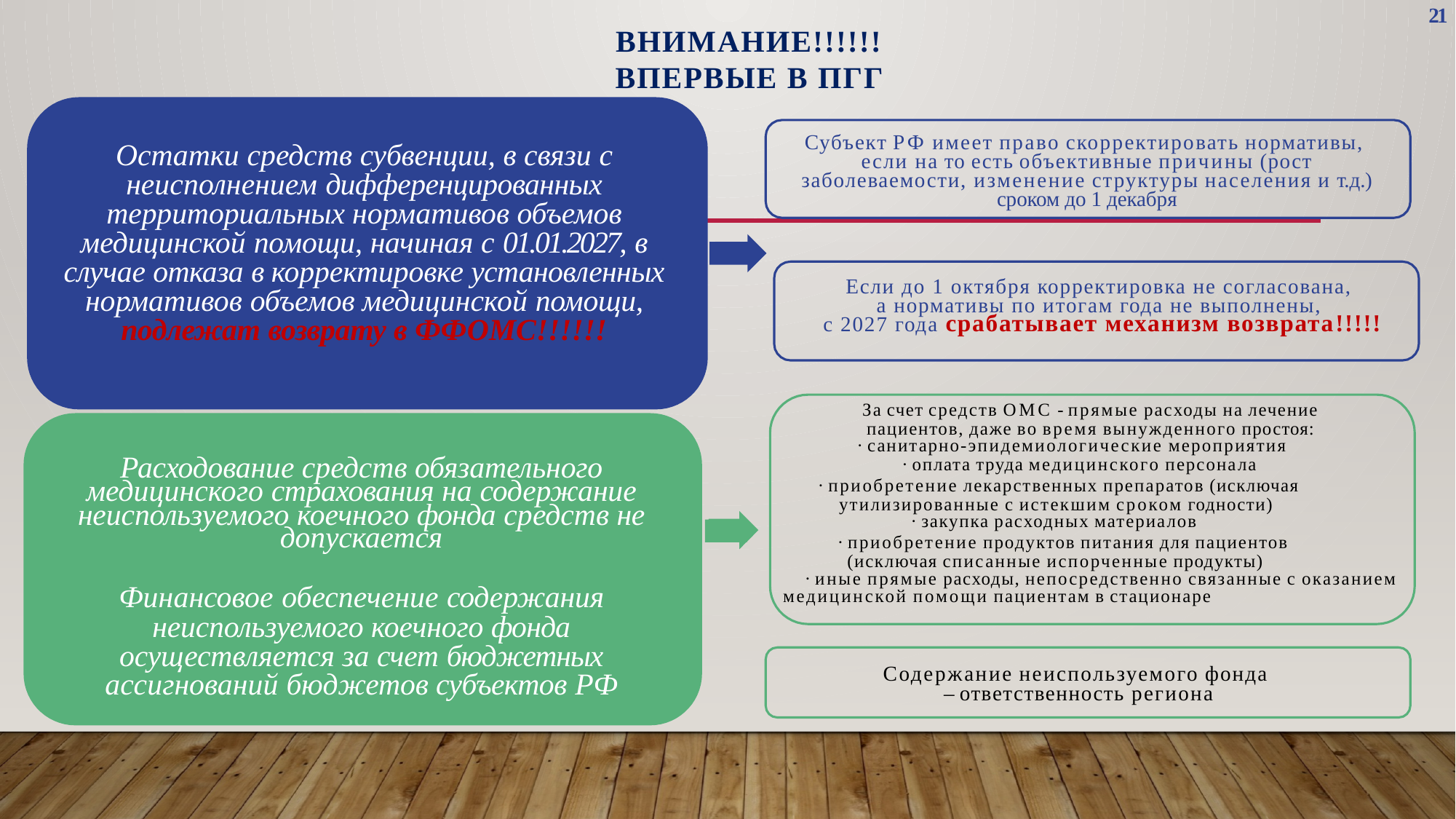

21
# ВНИМАНИЕ!!!!!! Впервые В пгг

Субъект РФ имеет право скорректировать нормативы,
если на то есть объективные причины (рост заболеваемости, изменение структуры населения и т.д.) сроком до 1 декабря
Остатки средств субвенции, в связи с неисполнением дифференцированных территориальных нормативов объемов медицинской помощи, начиная с 01.01.2027, в случае отказа в корректировке установленных нормативов объемов медицинской помощи, подлежат возврату в ФФОМС!!!!!!

Если до 1 октября корректировка не согласована,
а нормативы по итогам года не выполнены,
с 2027 года срабатывает механизм возврата!!!!!

За счет средств ОМС - прямые расходы на лечение пациентов, даже во время вынужденного простоя:
· санитарно-эпидемиологические мероприятия
· оплата труда медицинского персонала
· приобретение лекарственных препаратов (исключая утилизированные с истекшим сроком годности)
· закупка расходных материалов
· приобретение продуктов питания для пациентов (исключая списанные испорченные продукты)
· иные прямые расходы, непосредственно связанные с оказанием медицинской помощи пациентам в стационаре

Расходование средств обязательного медицинского страхования на содержание неиспользуемого коечного фонда средств не допускается

Финансовое обеспечение содержания неиспользуемого коечного фонда осуществляется за счет бюджетных ассигнований бюджетов субъектов РФ

Содержание неиспользуемого фонда
– ответственность региона